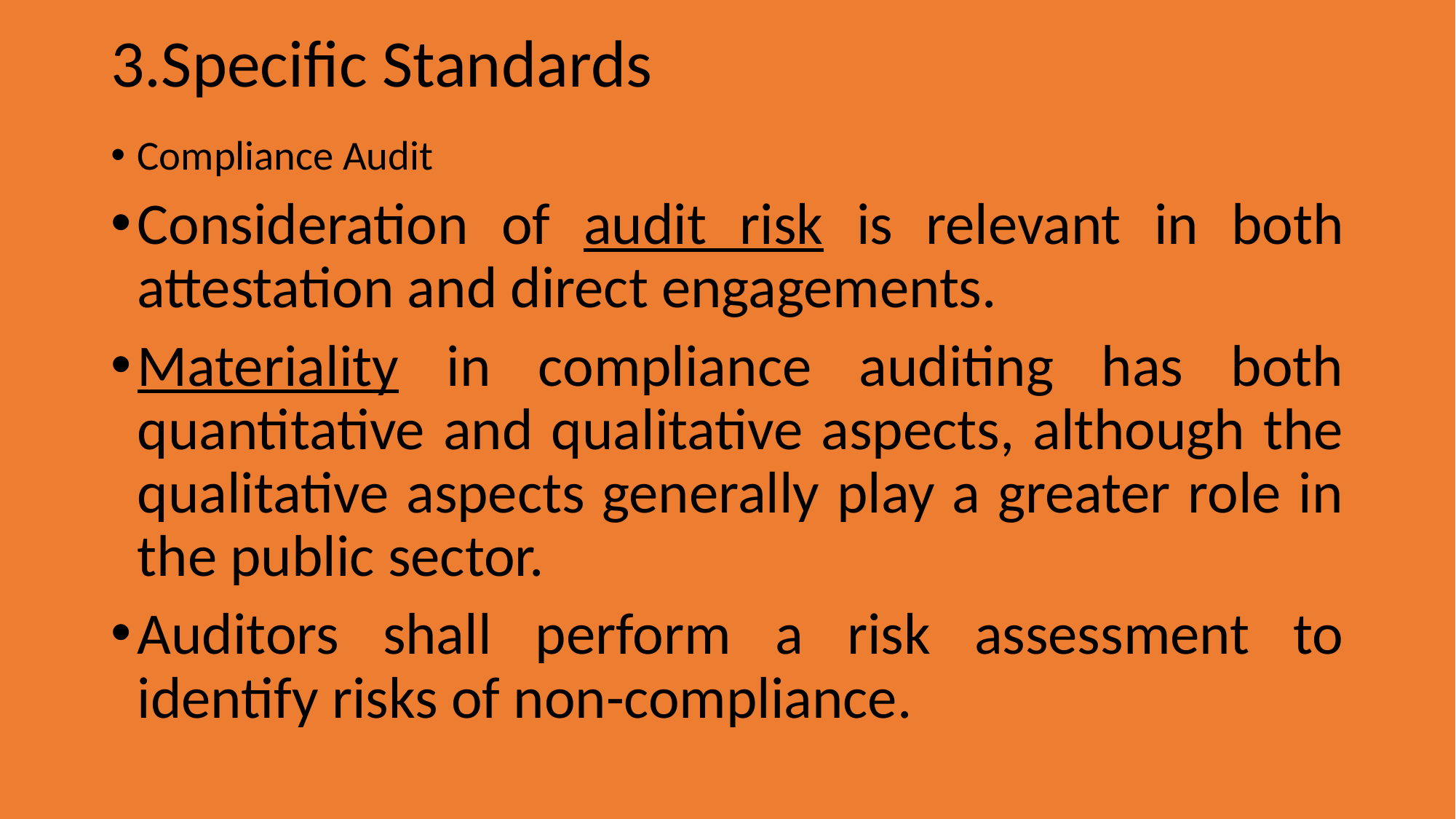

# 3.Specific Standards
Compliance Audit
Consideration of audit risk is relevant in both attestation and direct engagements.
Materiality in compliance auditing has both quantitative and qualitative aspects, although the qualitative aspects generally play a greater role in the public sector.
Auditors shall perform a risk assessment to identify risks of non-compliance.